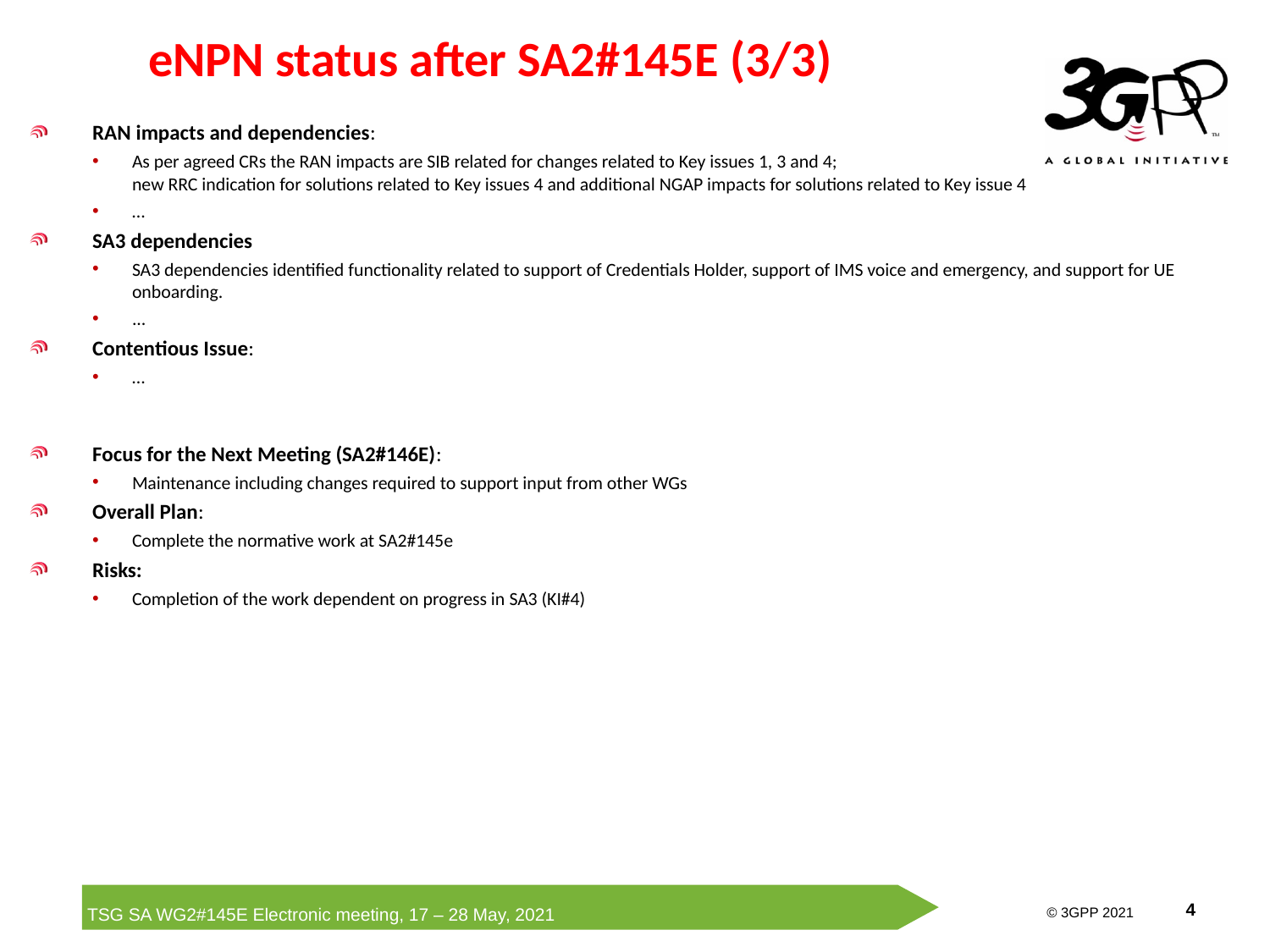

# eNPN status after SA2#145E (3/3)
RAN impacts and dependencies:
As per agreed CRs the RAN impacts are SIB related for changes related to Key issues 1, 3 and 4;
new RRC indication for solutions related to Key issues 4 and additional NGAP impacts for solutions related to Key issue 4
…
SA3 dependencies
SA3 dependencies identified functionality related to support of Credentials Holder, support of IMS voice and emergency, and support for UE onboarding.
...
Contentious Issue:
…

Focus for the Next Meeting (SA2#146E):
Maintenance including changes required to support input from other WGs
Overall Plan:
Complete the normative work at SA2#145e
Risks:
Completion of the work dependent on progress in SA3 (KI#4)